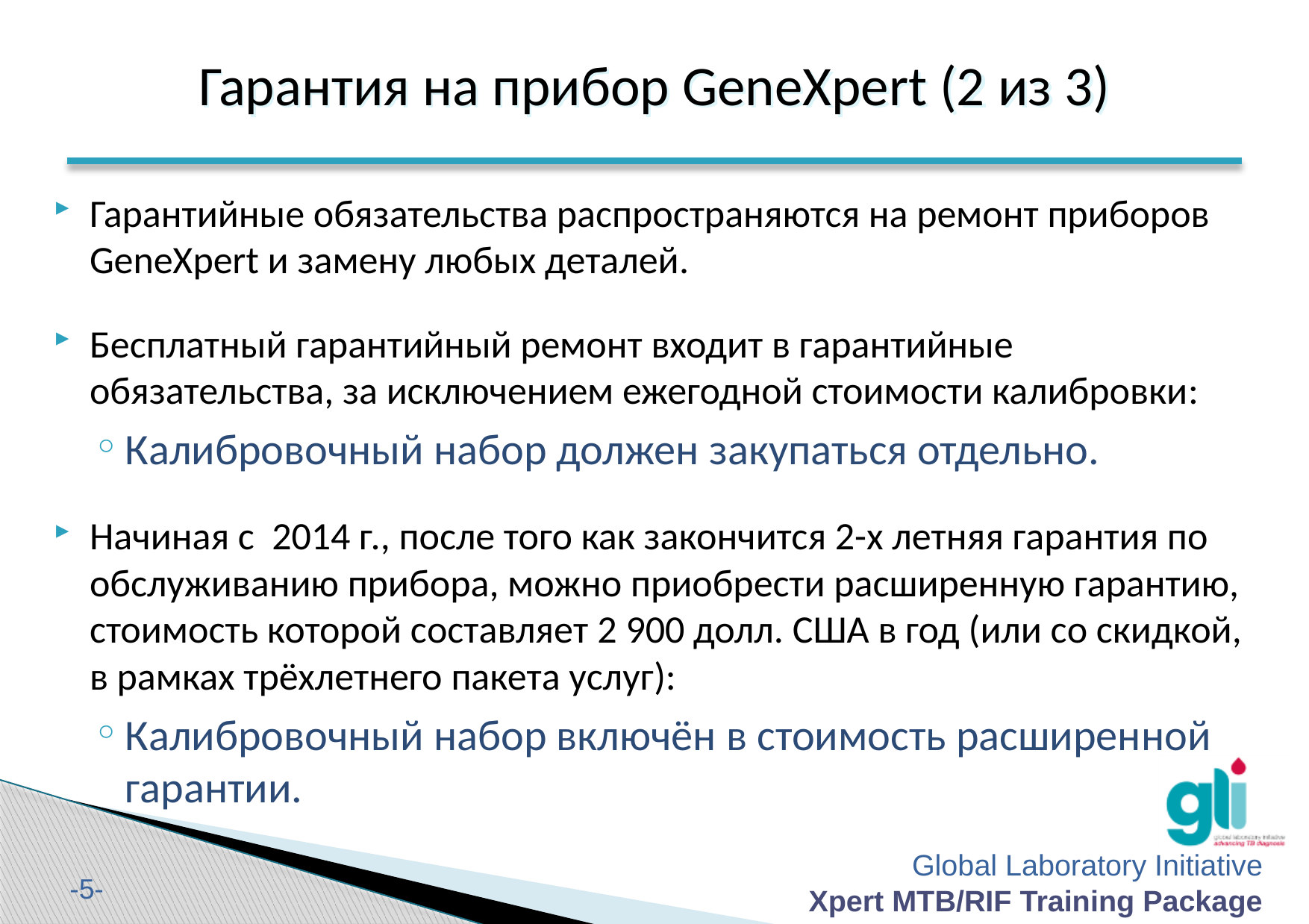

Гарантия на прибор GeneXpert (2 из 3)
Гарантийные обязательства распространяются на ремонт приборов GeneXpert и замену любых деталей.
Бесплатный гарантийный ремонт входит в гарантийные обязательства, за исключением ежегодной стоимости калибровки:
Калибровочный набор должен закупаться отдельно.
Начиная с  2014 г., после того как закончится 2-х летняя гарантия по обслуживанию прибора, можно приобрести расширенную гарантию, стоимость которой составляет 2 900 долл. США в год (или со скидкой, в рамках трёхлетнего пакета услуг):
Калибровочный набор включён в стоимость расширенной гарантии.